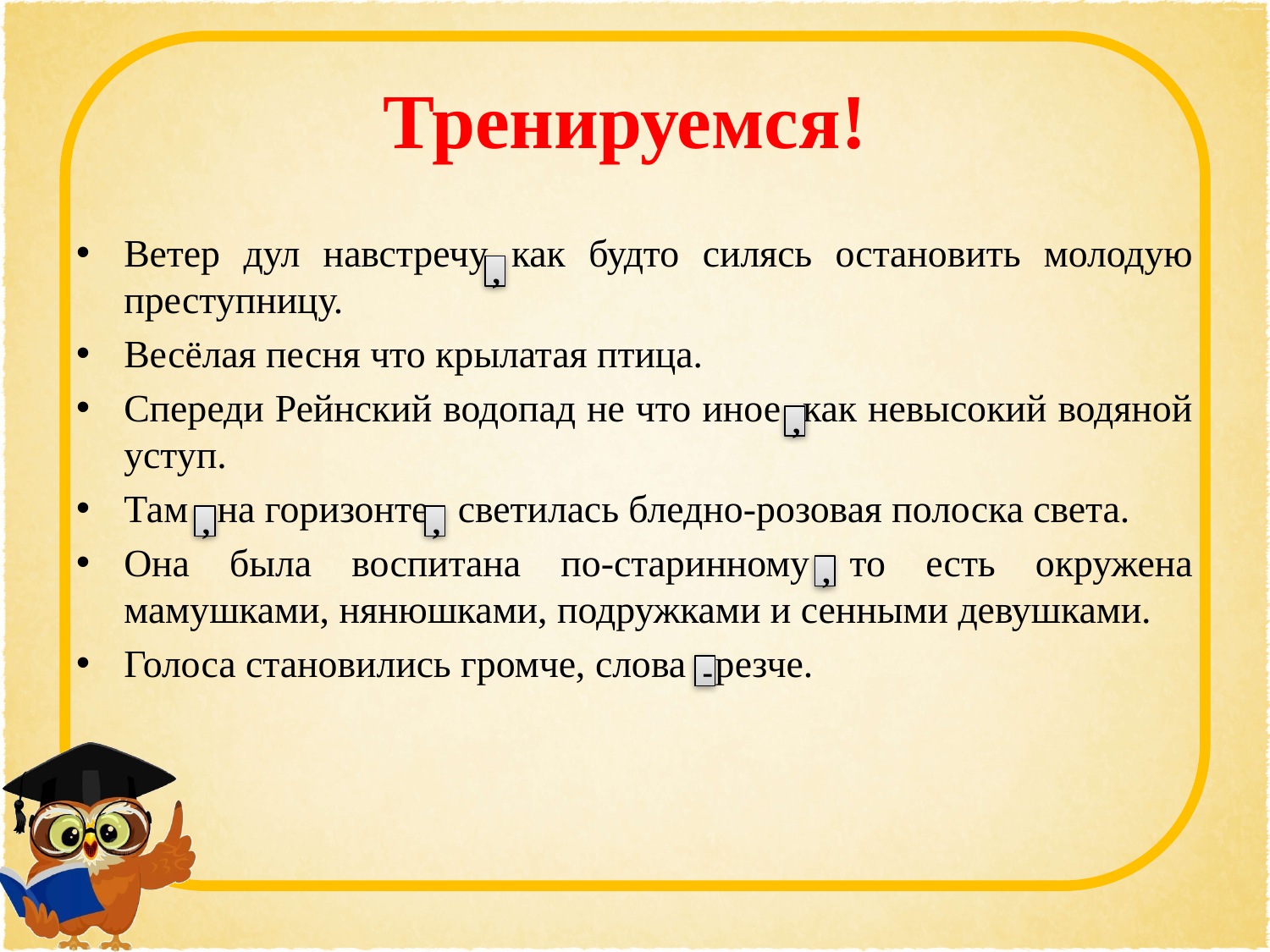

# Тренируемся!
Ветер дул навстречу как будто силясь остановить молодую преступницу.
Весёлая песня что крылатая птица.
Спереди Рейнский водопад не что иное  как невысокий водяной уступ.
Там   на горизонте   светилась бледно-розовая полоска света.
Она была воспитана пo-старинному то есть окружена мамушками, нянюшками, подружками и сенными девушками.
Голоса становились громче, слова   резче.
,
,
,
,
,
-